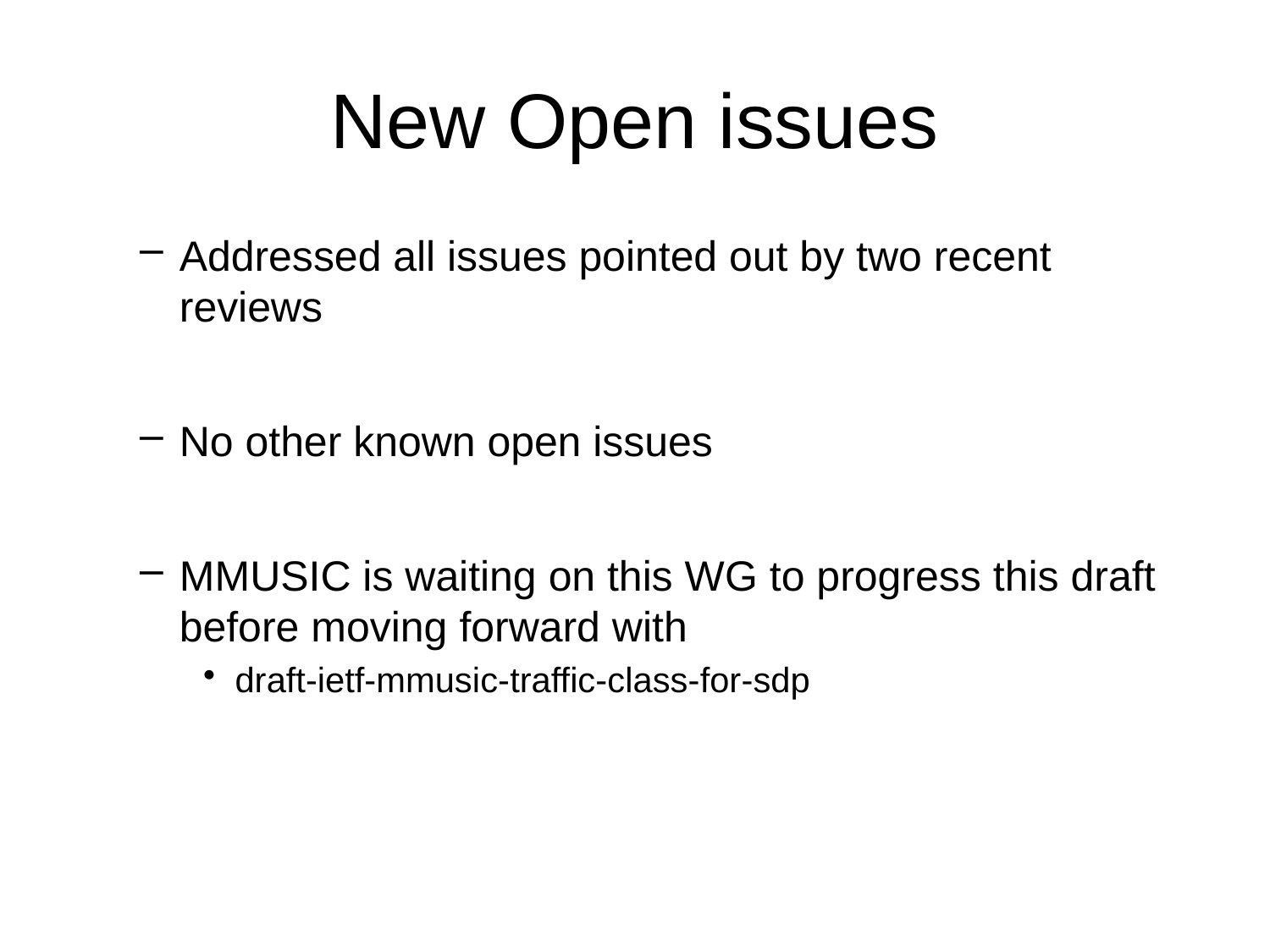

# New Open issues
Addressed all issues pointed out by two recent reviews

No other known open issues

MMUSIC is waiting on this WG to progress this draft before moving forward with
draft-ietf-mmusic-traffic-class-for-sdp